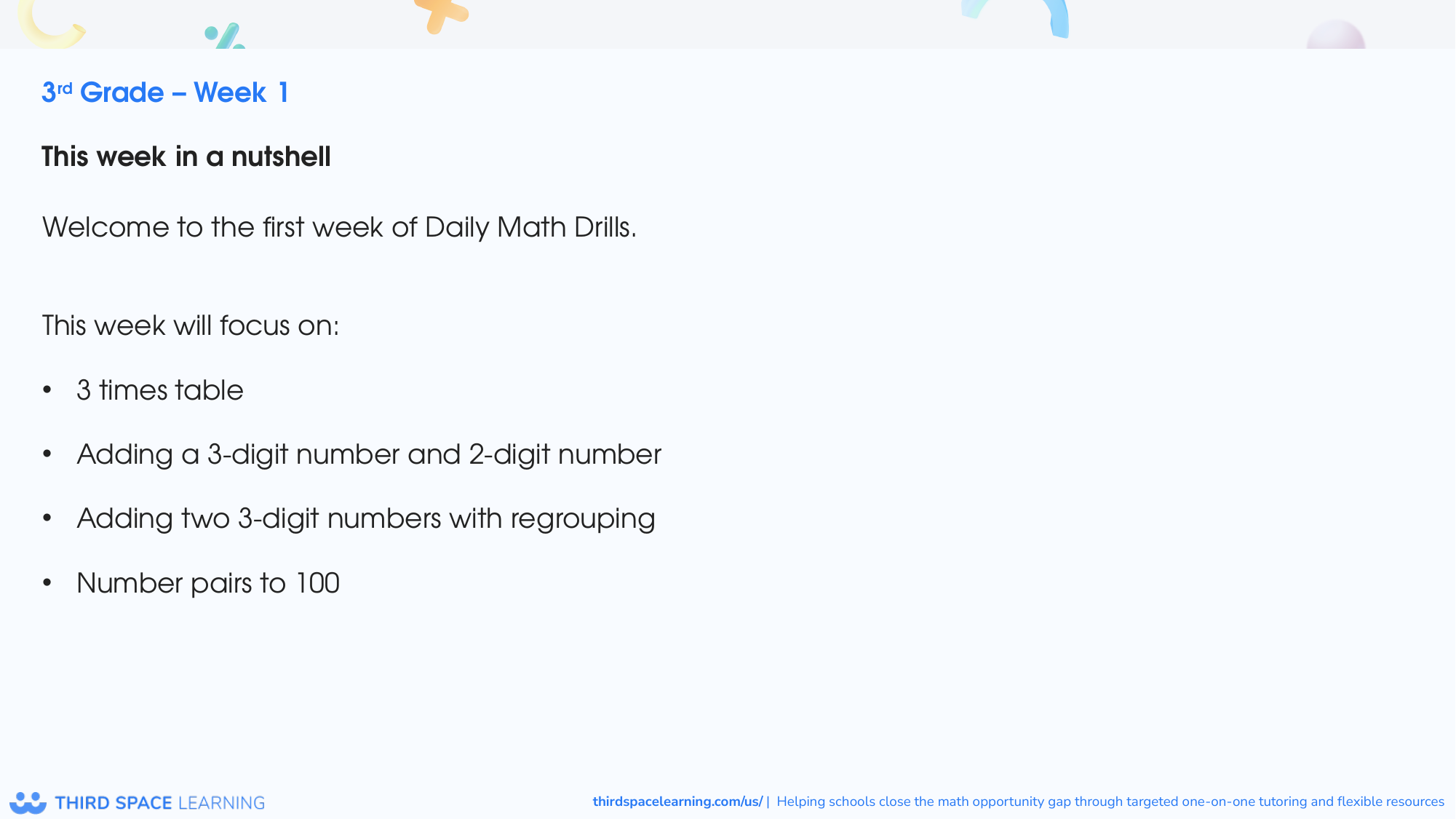

3rd Grade – Week 1
This week in a nutshell
Welcome to the first week of Daily Math Drills. 
This week will focus on:
3 times table
Adding a 3-digit number and 2-digit number
Adding two 3-digit numbers with regrouping
Number pairs to 100